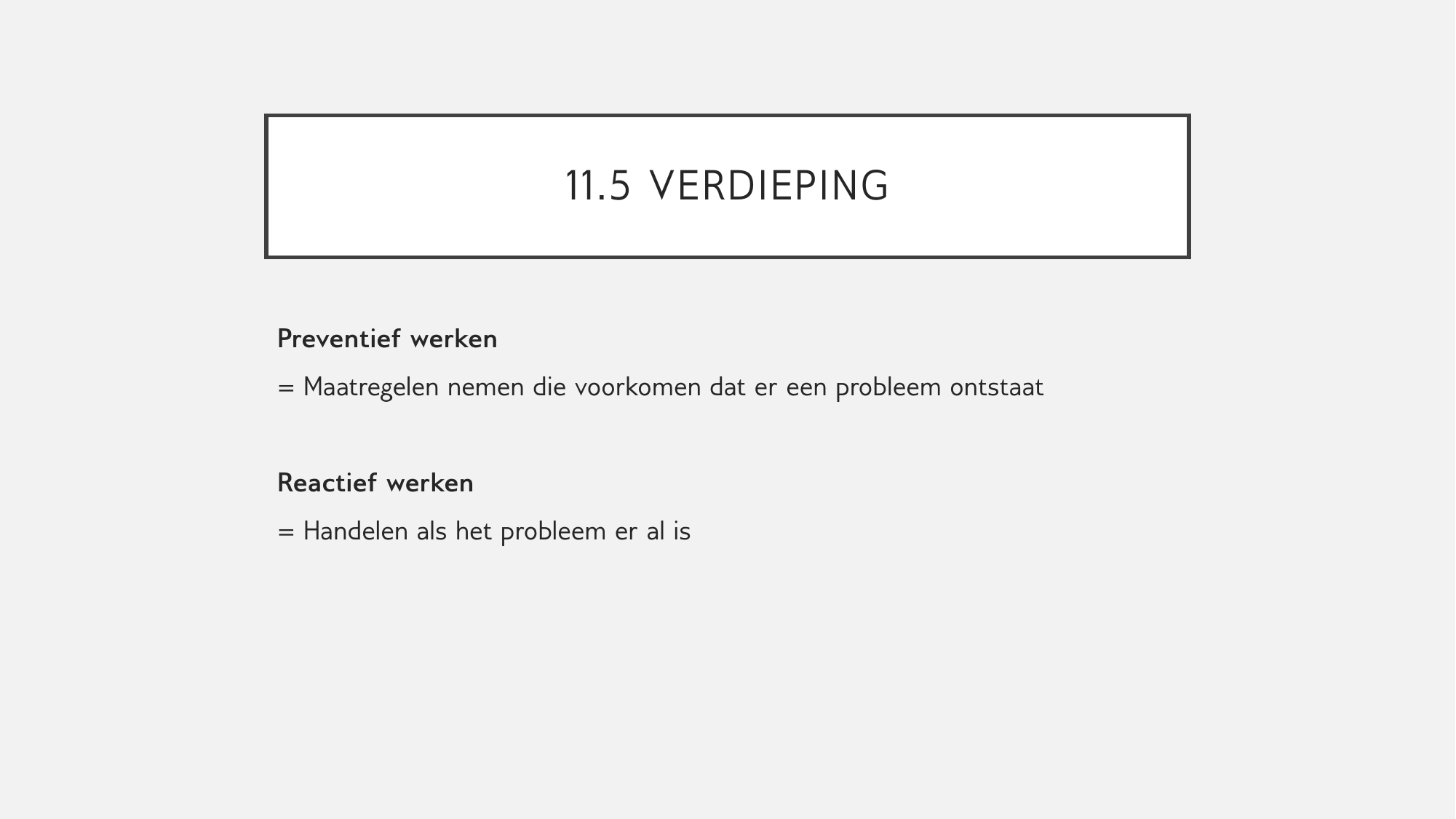

# 11.5 verdieping
Preventief werken
= Maatregelen nemen die voorkomen dat er een probleem ontstaat

Reactief werken
= Handelen als het probleem er al is